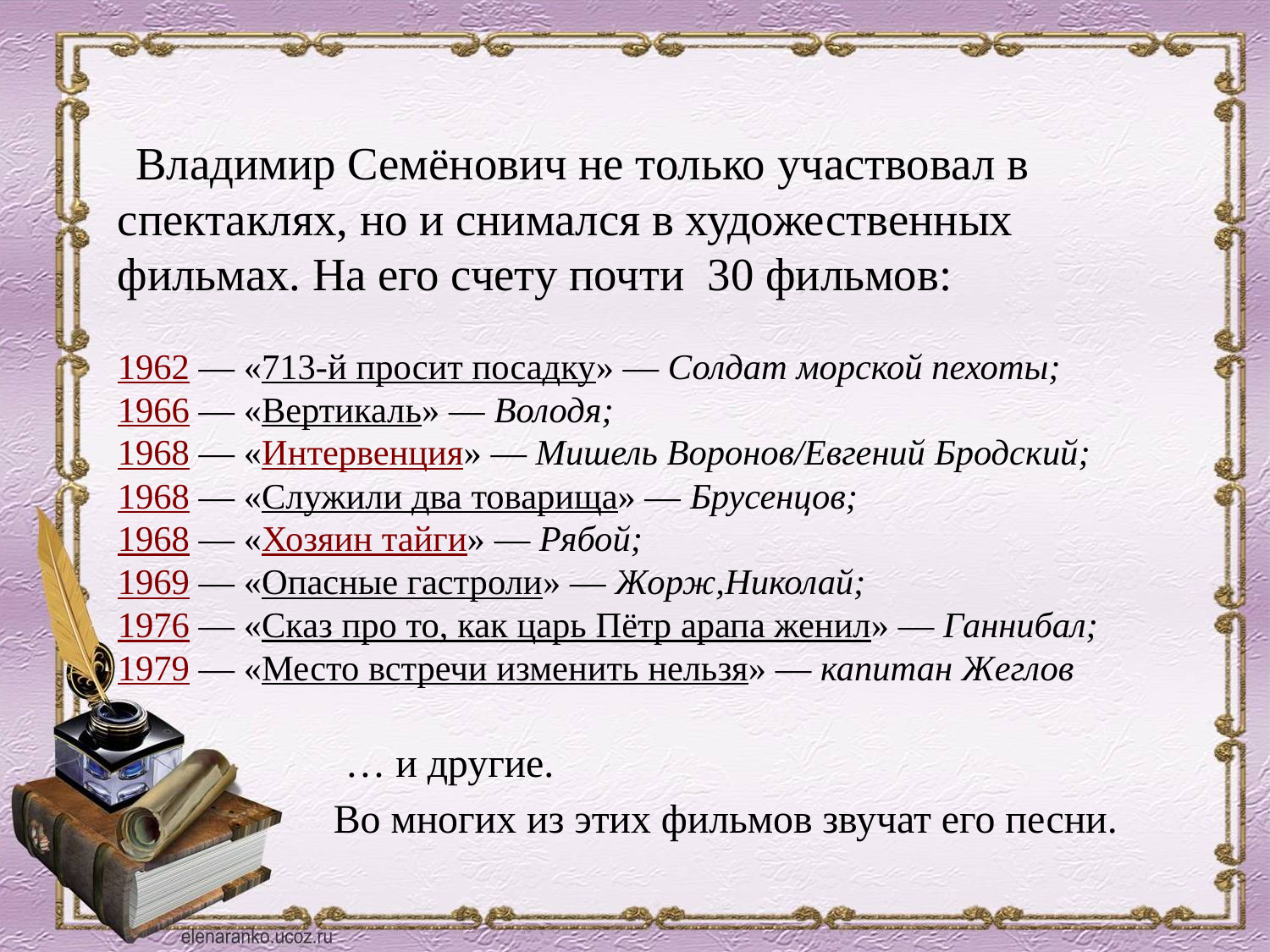

# Владимир Семёнович не только участвовал в спектаклях, но и снимался в художественных фильмах. На его счету почти  30 фильмов: 1962 — «713-й просит посадку» — Солдат морской пехоты; 1966 — «Вертикаль» — Володя; 1968 — «Интервенция» — Мишель Воронов/Евгений Бродский; 1968 — «Служили два товарища» — Брусенцов; 1968 — «Хозяин тайги» — Рябой; 1969 — «Опасные гастроли» — Жорж,Николай; 1976 — «Сказ про то, как царь Пётр арапа женил» — Ганнибал; 1979 — «Место встречи изменить нельзя» — капитан Жеглов … и другие. Во многих из этих фильмов звучат его песни.